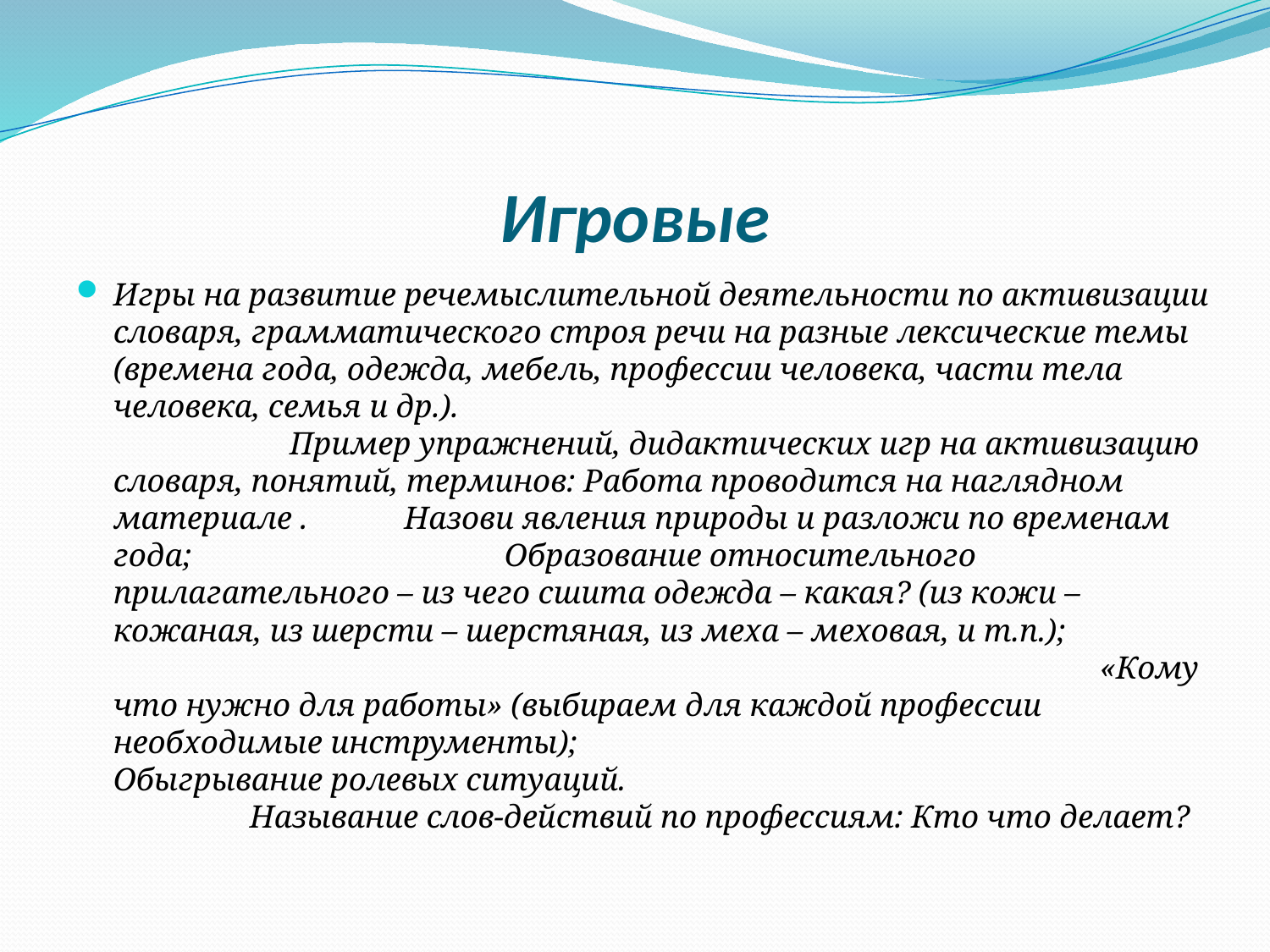

# Игровые
Игры на развитие речемыслительной деятельности по активизации словаря, грамматического строя речи на разные лексические темы (времена года, одежда, мебель, профессии человека, части тела человека, семья и др.).                                                                                                                     Пример упражнений, дидактических игр на активизацию словаря, понятий, терминов: Работа проводится на наглядном материале .            Назови явления природы и разложи по временам года;                                       Образование относительного прилагательного – из чего сшита одежда – какая? (из кожи – кожаная, из шерсти – шерстяная, из меха – меховая, и т.п.);                                                                                                                                               «Кому что нужно для работы» (выбираем для каждой профессии необходимые инструменты);                                                                                Обыгрывание ролевых ситуаций.                                                                                            Называние слов-действий по профессиям: Кто что делает?